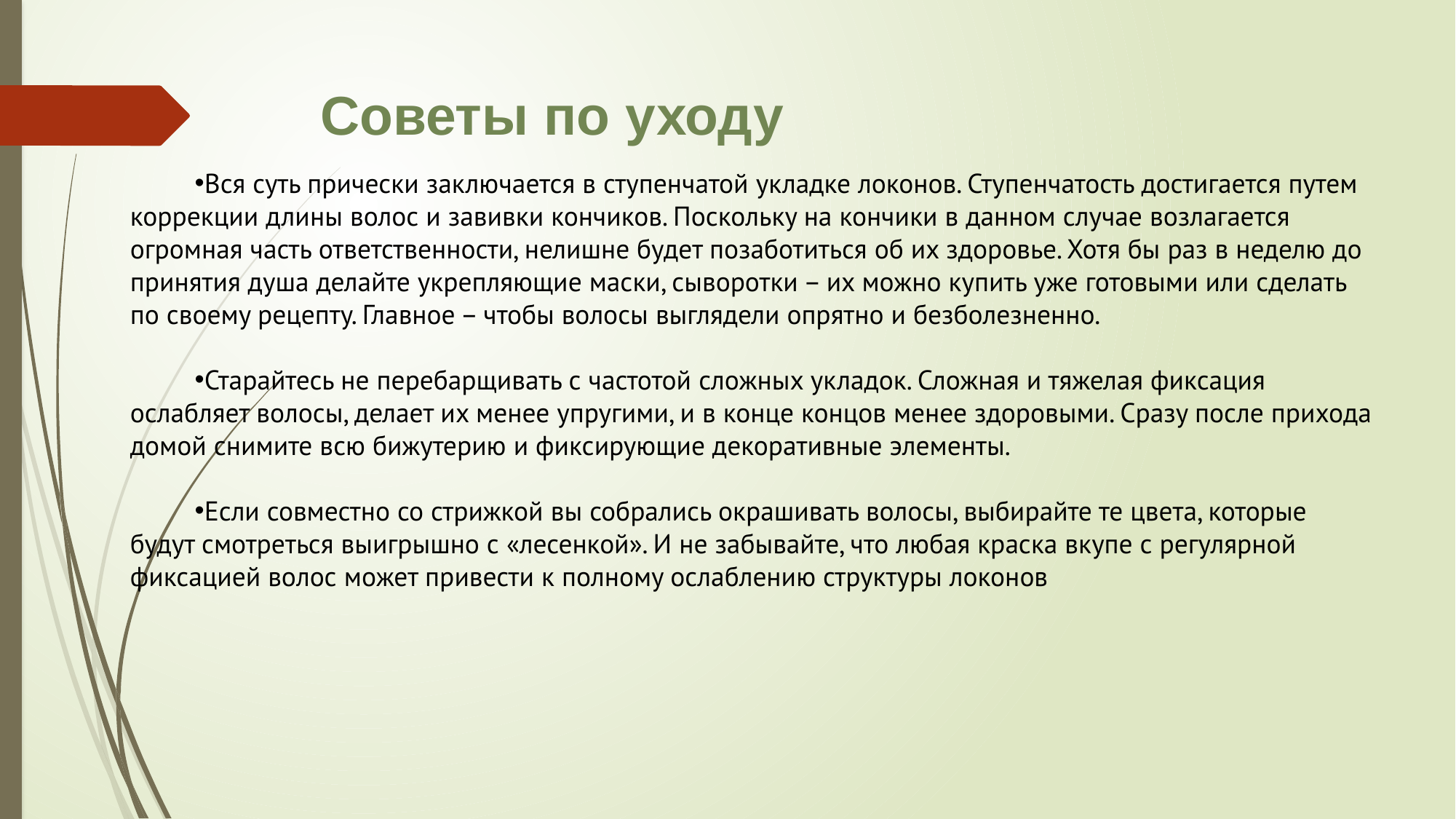

# Советы по уходу
Вся суть прически заключается в ступенчатой укладке локонов. Ступенчатость достигается путем коррекции длины волос и завивки кончиков. Поскольку на кончики в данном случае возлагается огромная часть ответственности, нелишне будет позаботиться об их здоровье. Хотя бы раз в неделю до принятия душа делайте укрепляющие маски, сыворотки – их можно купить уже готовыми или сделать по своему рецепту. Главное – чтобы волосы выглядели опрятно и безболезненно.

Старайтесь не перебарщивать с частотой сложных укладок. Сложная и тяжелая фиксация ослабляет волосы, делает их менее упругими, и в конце концов менее здоровыми. Сразу после прихода домой снимите всю бижутерию и фиксирующие декоративные элементы.

Если совместно со стрижкой вы собрались окрашивать волосы, выбирайте те цвета, которые будут смотреться выигрышно с «лесенкой». И не забывайте, что любая краска вкупе с регулярной фиксацией волос может привести к полному ослаблению структуры локонов